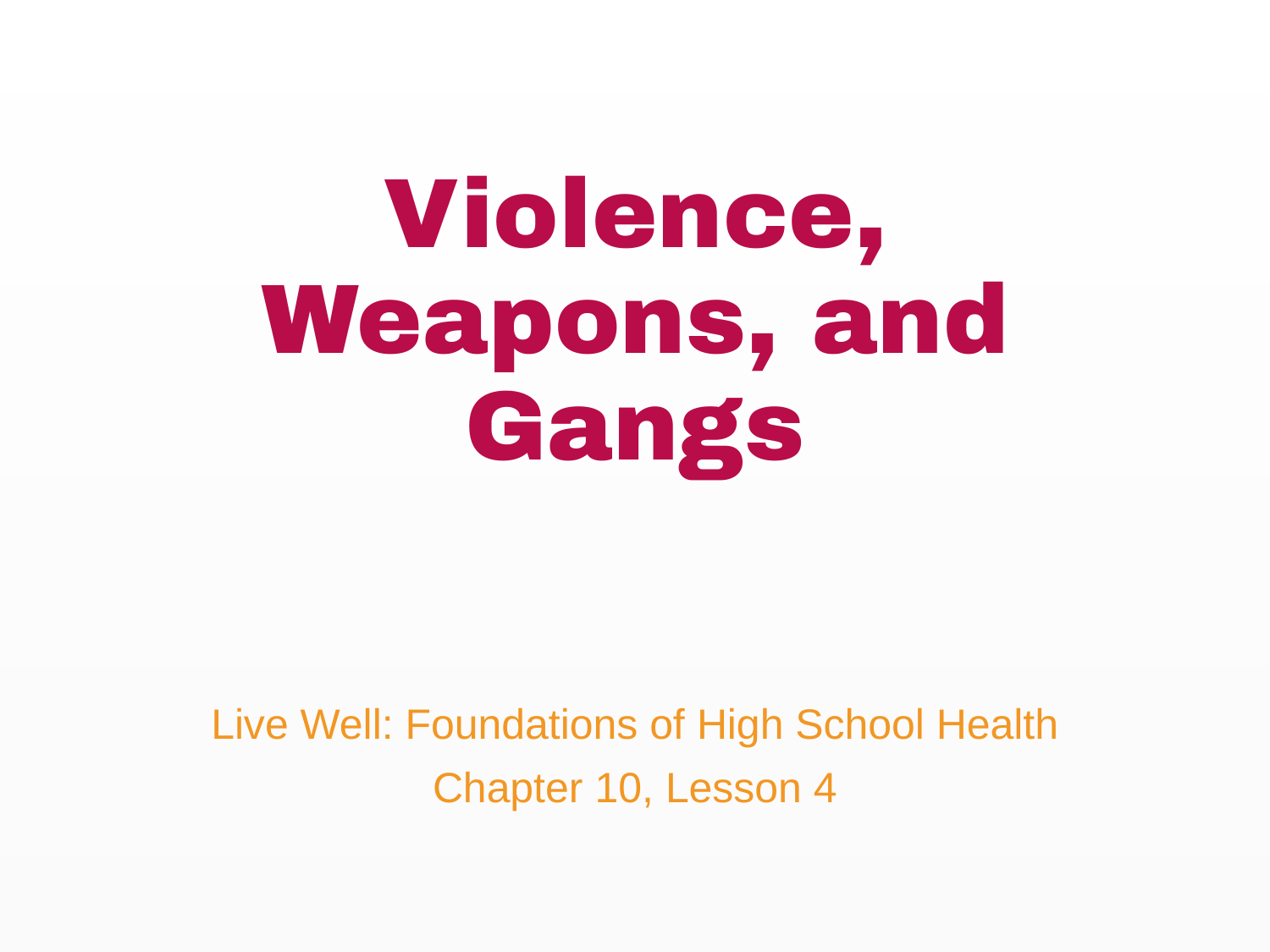

# Violence, Weapons, and Gangs
Live Well: Foundations of High School Health
Chapter 10, Lesson 4